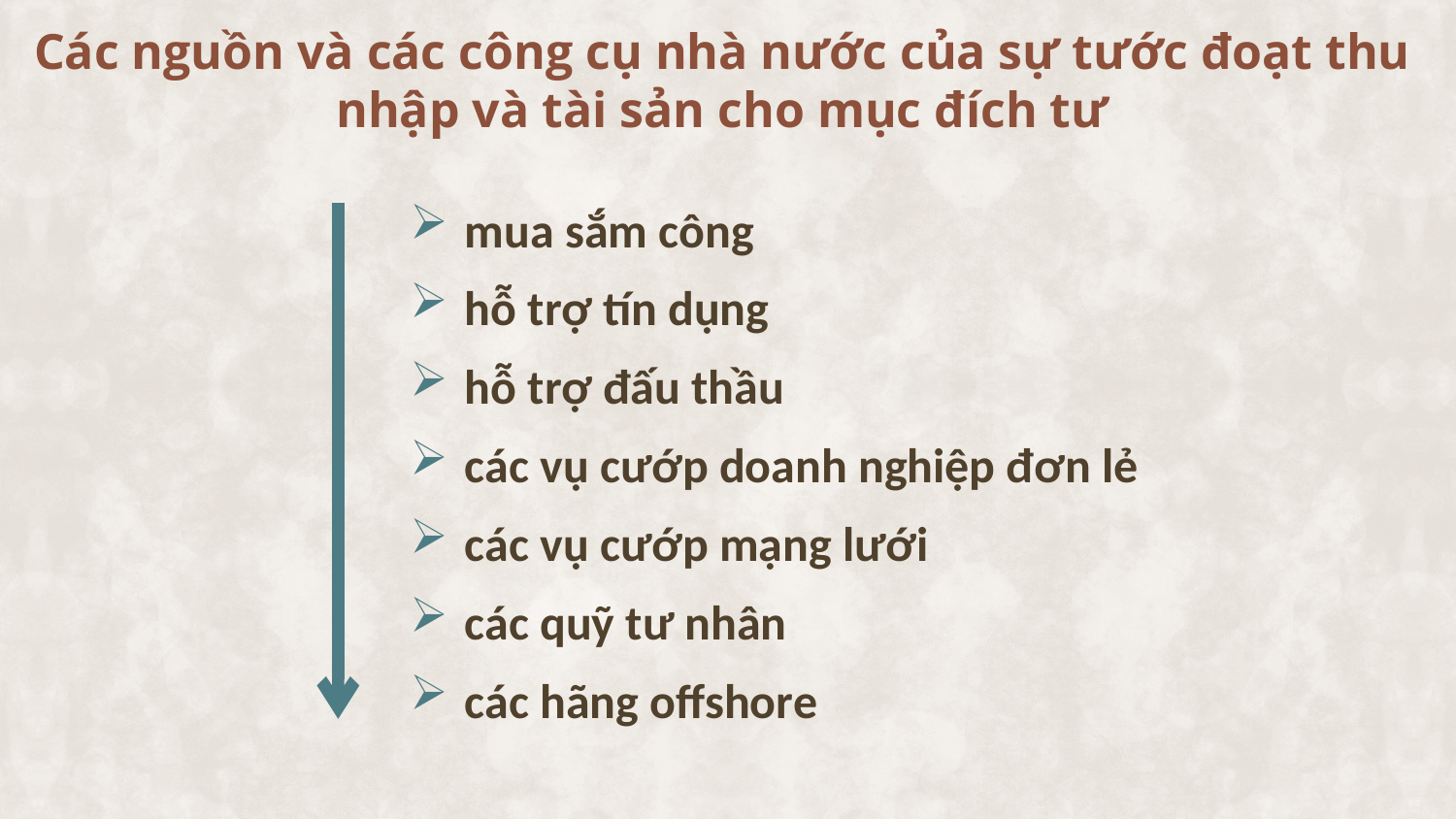

# Các nguồn và các công cụ nhà nước của sự tước đoạt thu nhập và tài sản cho mục đích tư
mua sắm công
hỗ trợ tín dụng
hỗ trợ đấu thầu
các vụ cướp doanh nghiệp đơn lẻ
các vụ cướp mạng lưới
các quỹ tư nhân
các hãng offshore